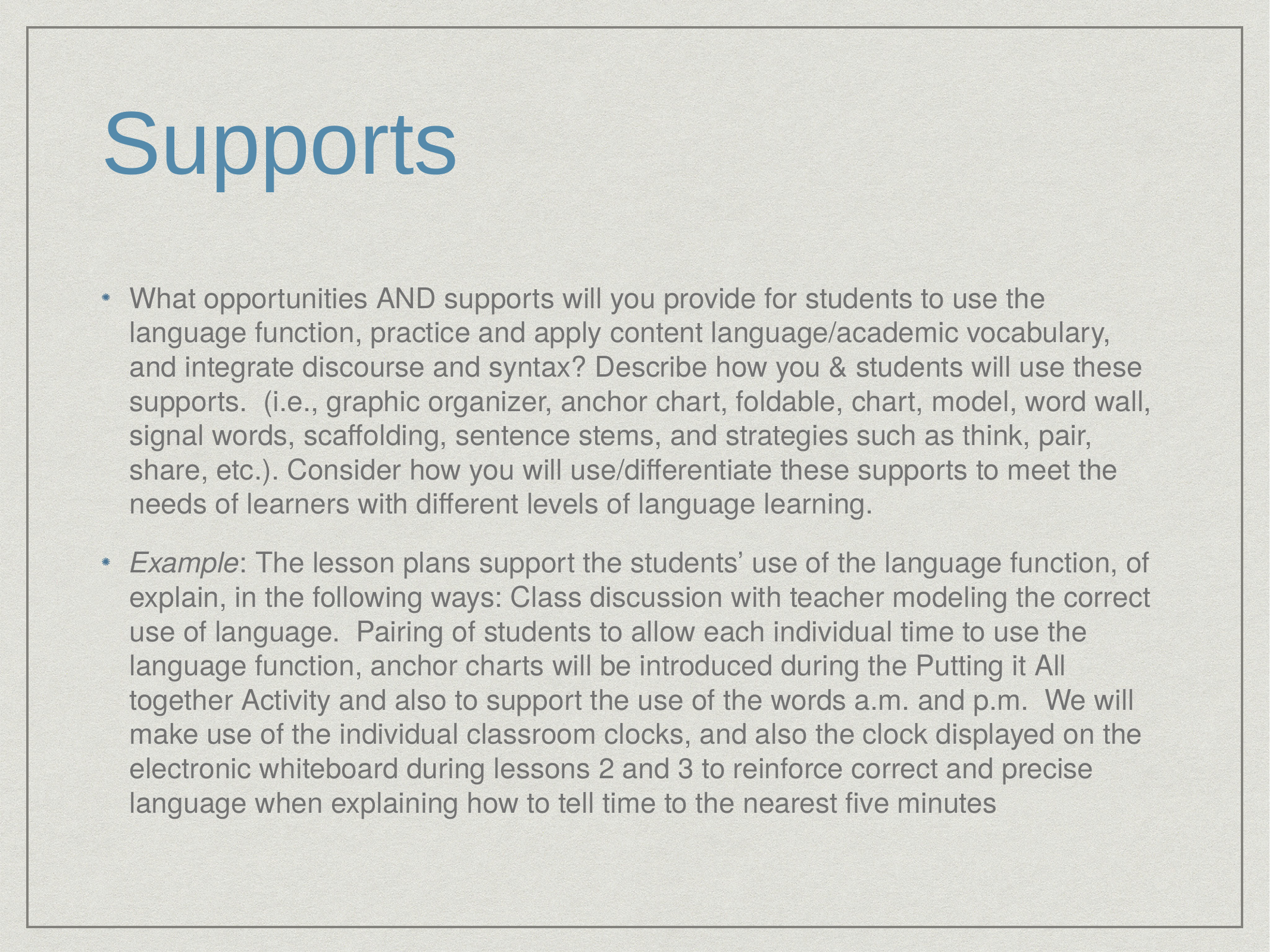

# Supports
What opportunities AND supports will you provide for students to use the language function, practice and apply content language/academic vocabulary, and integrate discourse and syntax? Describe how you & students will use these supports.  (i.e., graphic organizer, anchor chart, foldable, chart, model, word wall, signal words, scaffolding, sentence stems, and strategies such as think, pair, share, etc.). Consider how you will use/differentiate these supports to meet the needs of learners with different levels of language learning.
Example: The lesson plans support the students’ use of the language function, of explain, in the following ways: Class discussion with teacher modeling the correct use of language.  Pairing of students to allow each individual time to use the language function, anchor charts will be introduced during the Putting it All together Activity and also to support the use of the words a.m. and p.m.  We will make use of the individual classroom clocks, and also the clock displayed on the electronic whiteboard during lessons 2 and 3 to reinforce correct and precise language when explaining how to tell time to the nearest five minutes